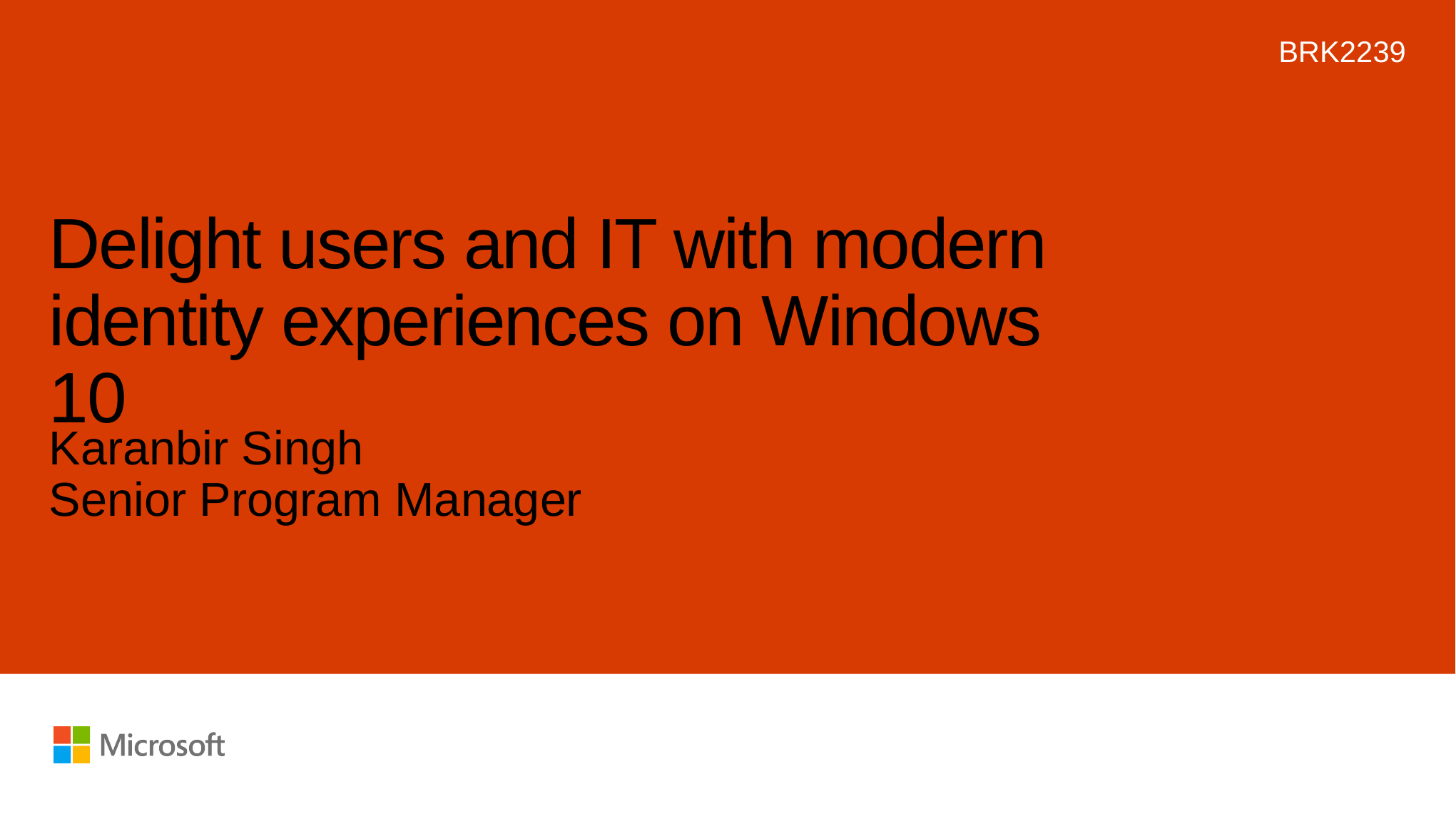

BRK2239
# Delight users and IT with modern identity experiences on Windows 10
Karanbir Singh
Senior Program Manager